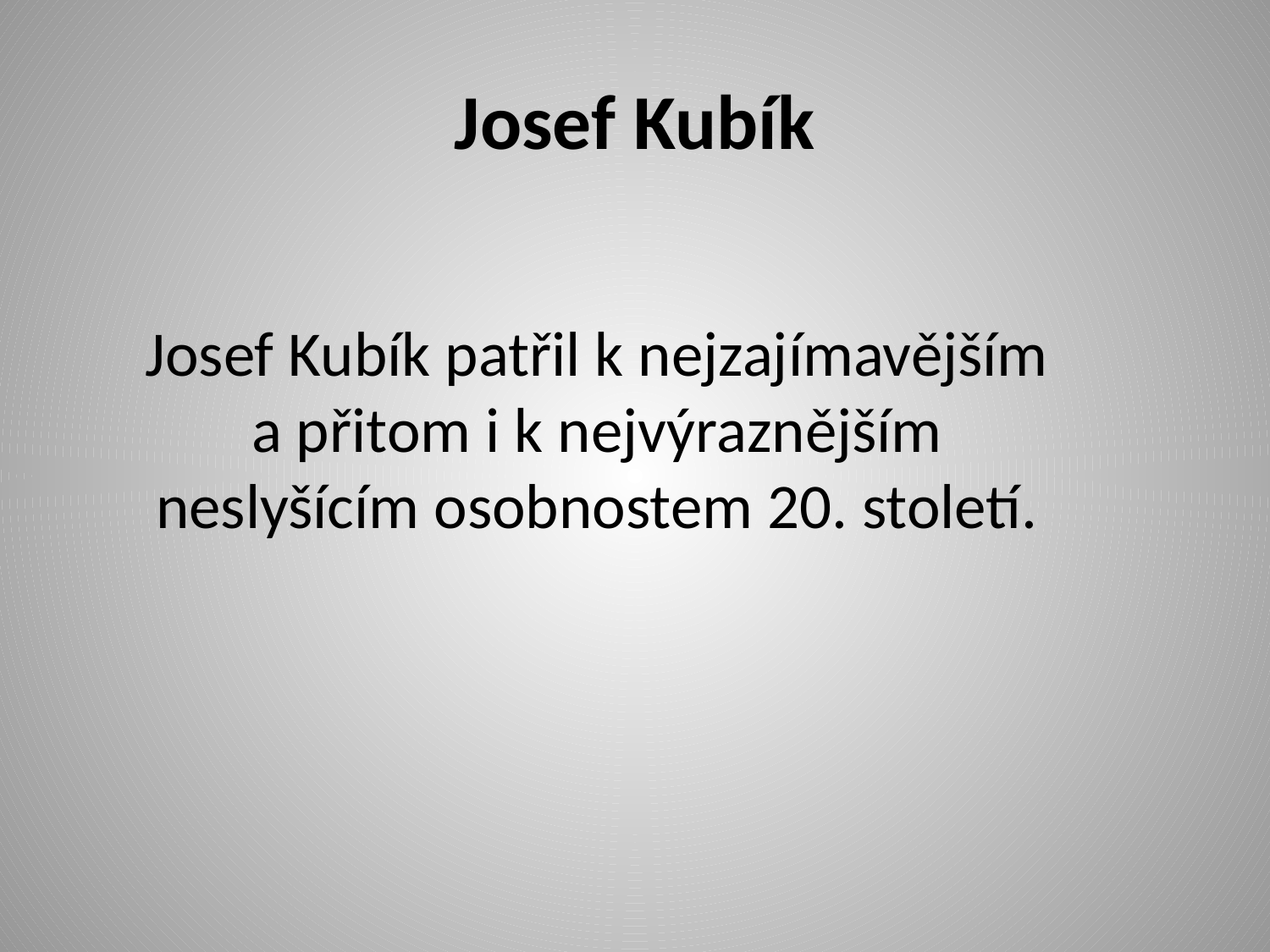

# Josef Kubík
Josef Kubík patřil k nejzajímavějším a přitom i k nejvýraznějším neslyšícím osobnostem 20. století.